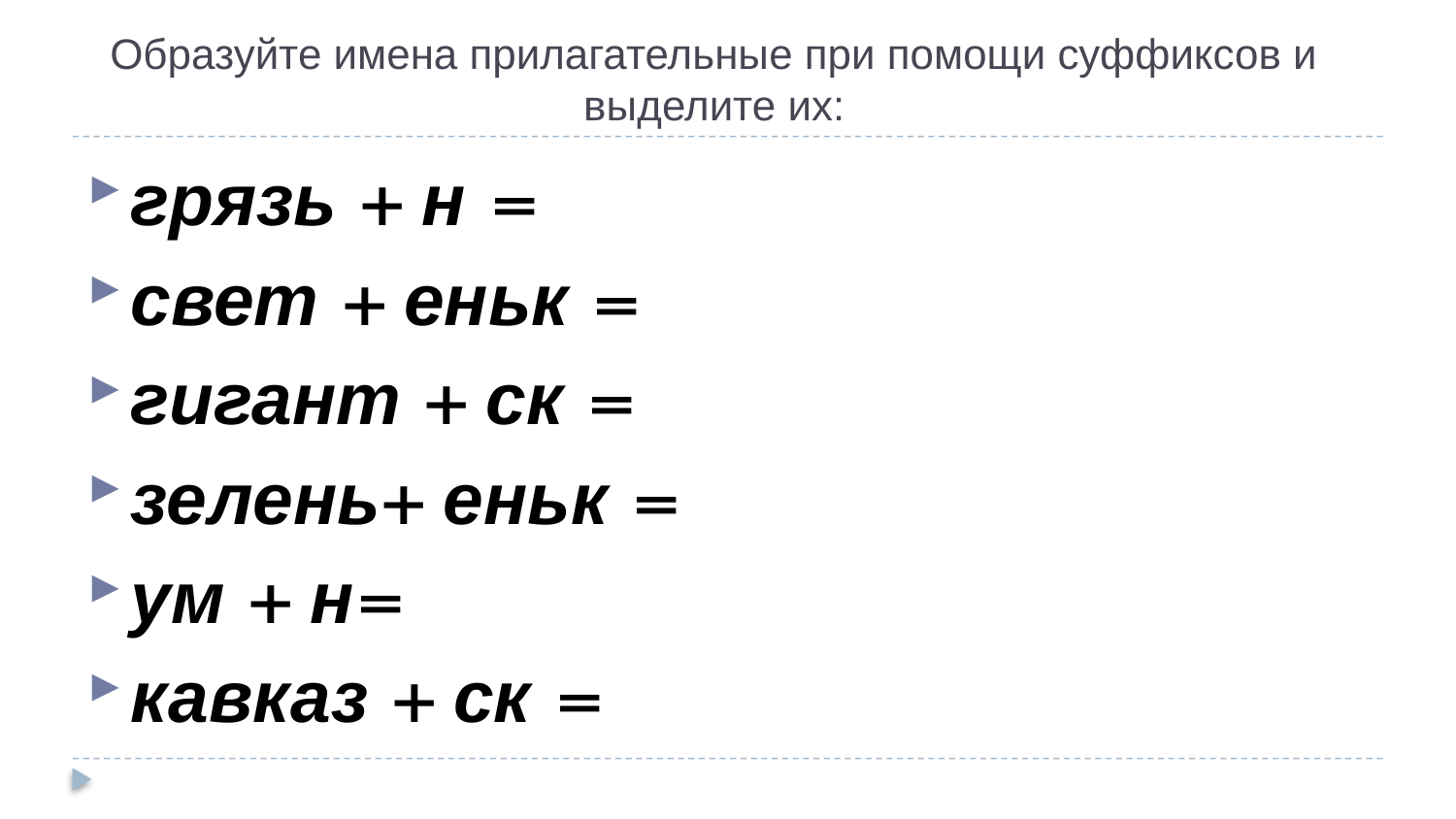

# Образуйте имена прилагательные при помощи суффиксов и выделите их:
грязь + н =
свет + еньк =
гигант + ск =
зелень+ еньк =
ум + н=
кавказ + ск =